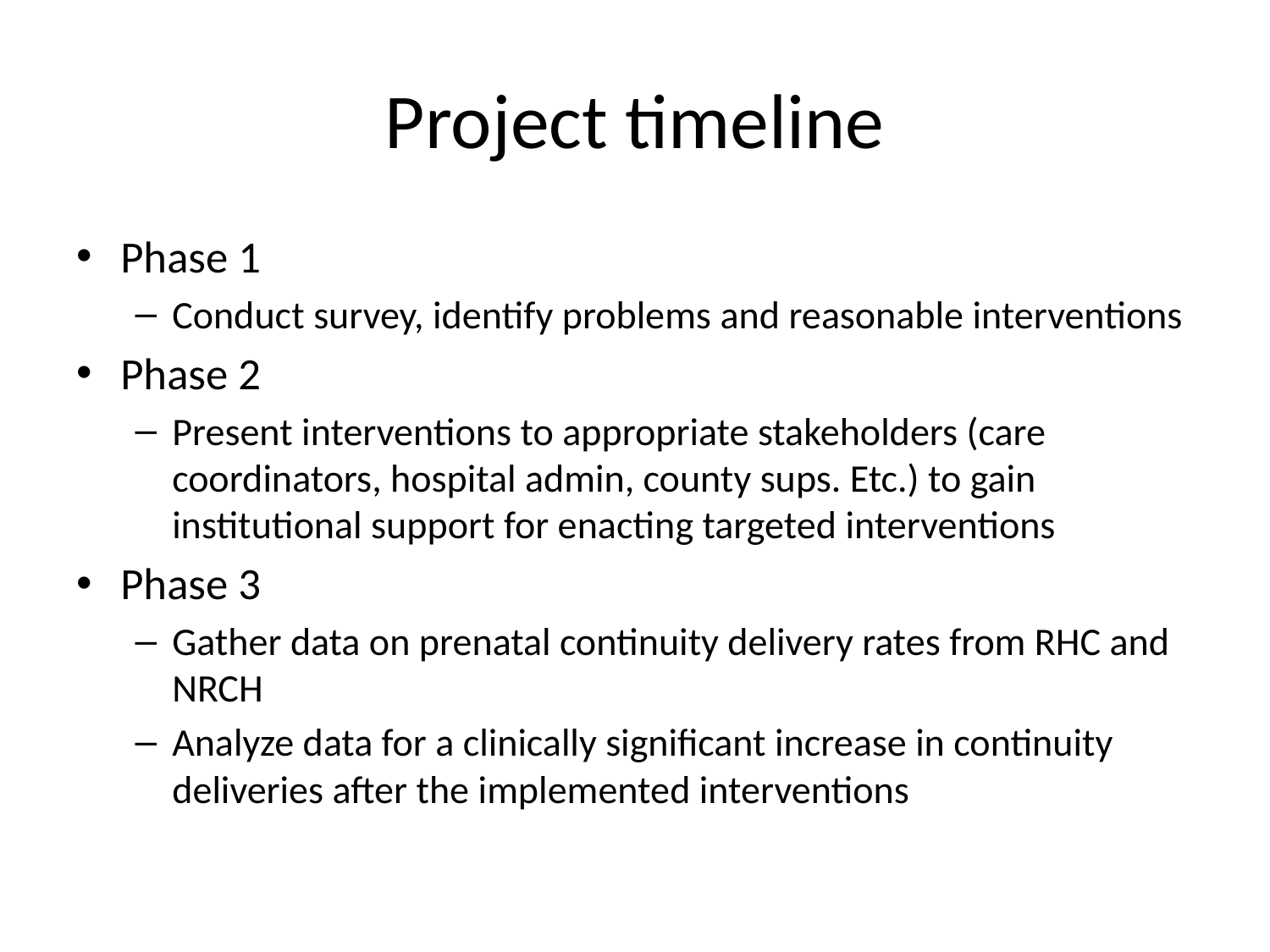

# Project timeline
Phase 1
Conduct survey, identify problems and reasonable interventions
Phase 2
Present interventions to appropriate stakeholders (care coordinators, hospital admin, county sups. Etc.) to gain institutional support for enacting targeted interventions
Phase 3
Gather data on prenatal continuity delivery rates from RHC and NRCH
Analyze data for a clinically significant increase in continuity deliveries after the implemented interventions